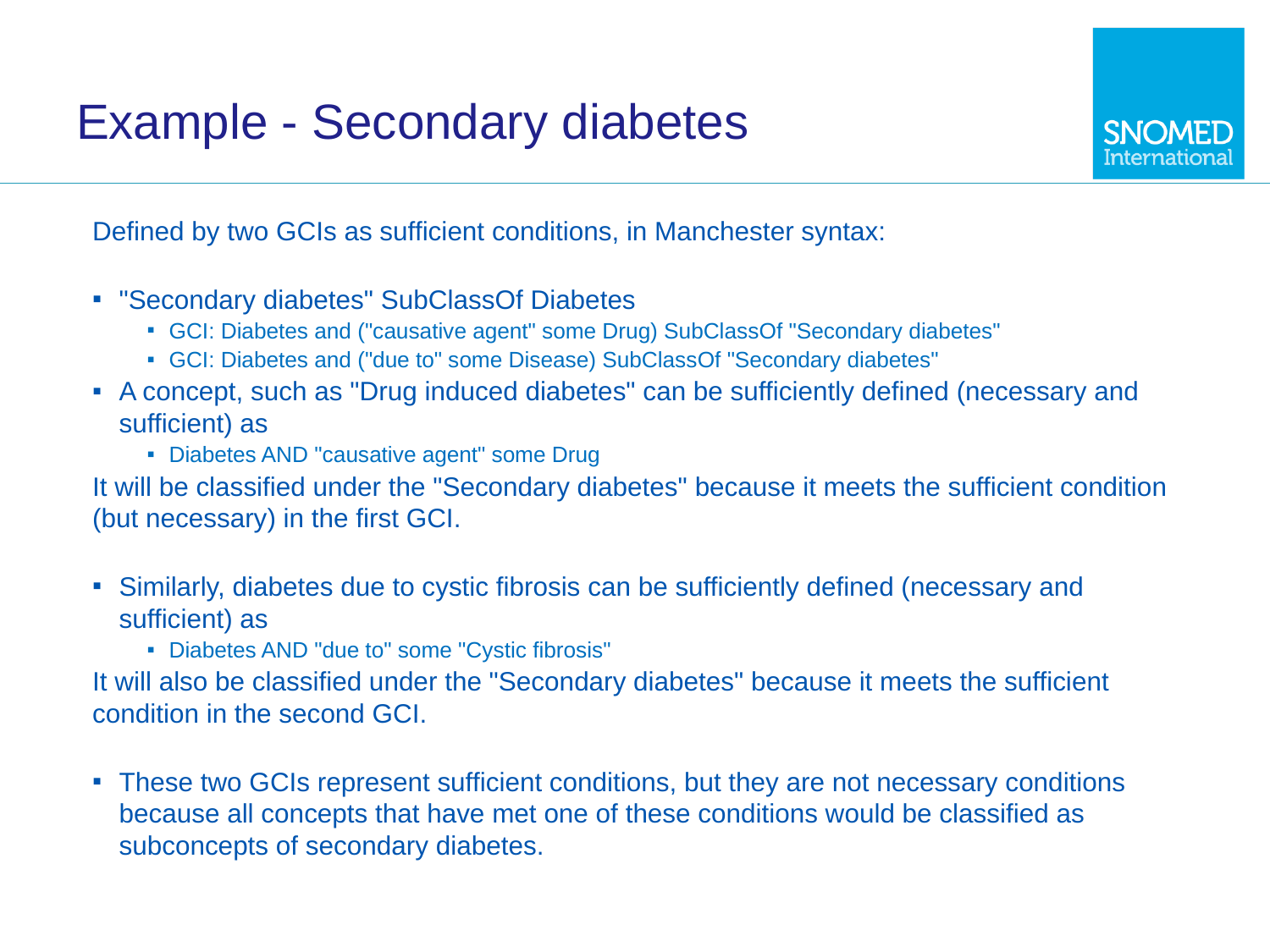

# Example - Secondary diabetes
Defined by two GCIs as sufficient conditions, in Manchester syntax:

"Secondary diabetes" SubClassOf Diabetes
GCI: Diabetes and ("causative agent" some Drug) SubClassOf "Secondary diabetes"
GCI: Diabetes and ("due to" some Disease) SubClassOf "Secondary diabetes"
A concept, such as "Drug induced diabetes" can be sufficiently defined (necessary and sufficient) as
Diabetes AND "causative agent" some Drug
It will be classified under the "Secondary diabetes" because it meets the sufficient condition (but necessary) in the first GCI.

Similarly, diabetes due to cystic fibrosis can be sufficiently defined (necessary and sufficient) as
Diabetes AND "due to" some "Cystic fibrosis"
It will also be classified under the "Secondary diabetes" because it meets the sufficient condition in the second GCI.

These two GCIs represent sufficient conditions, but they are not necessary conditions because all concepts that have met one of these conditions would be classified as subconcepts of secondary diabetes.